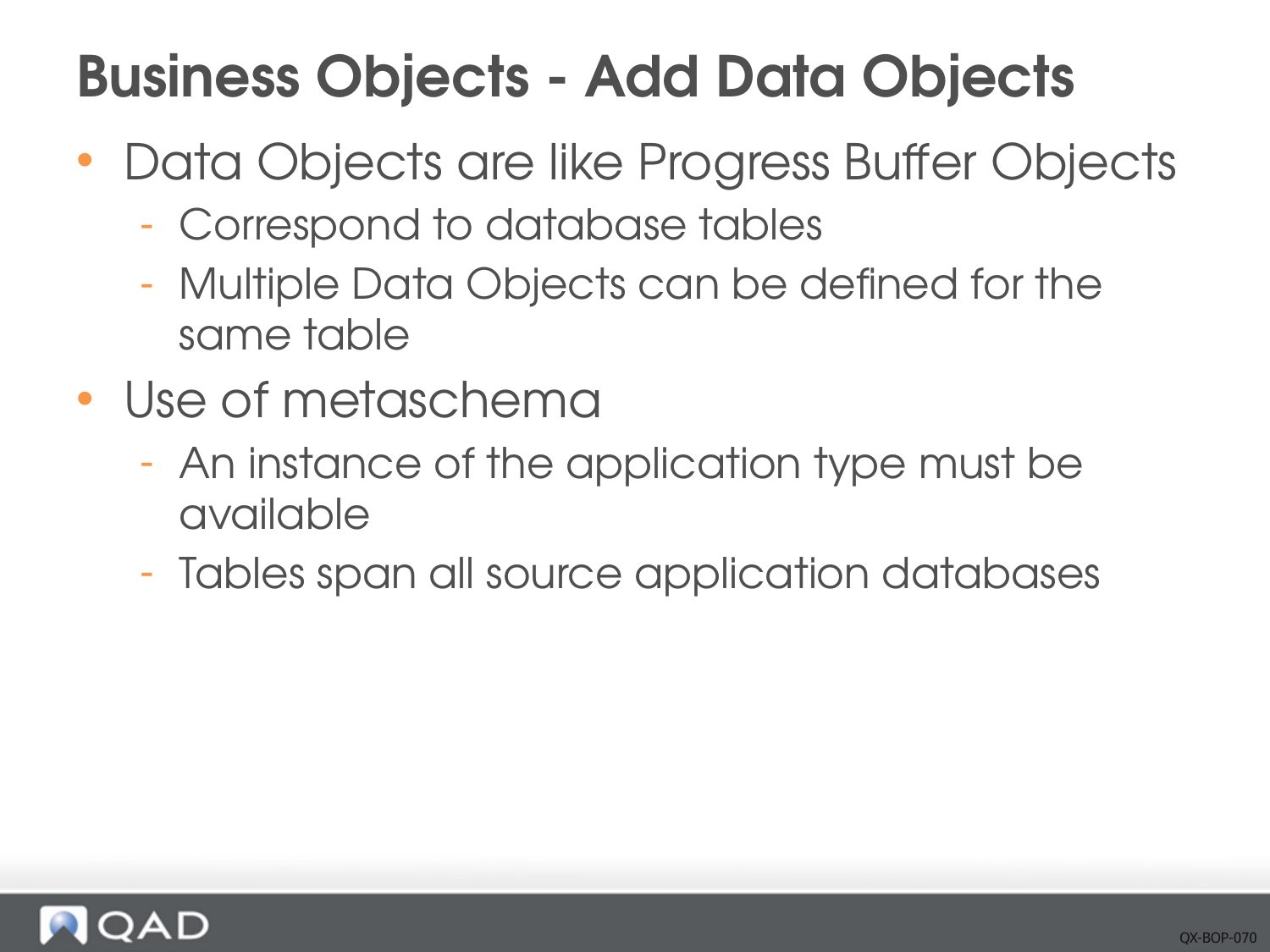

# Business Objects - Add Data Objects
Data Objects are like Progress Buffer Objects
Correspond to database tables
Multiple Data Objects can be defined for the same table
Use of metaschema
An instance of the application type must be available
Tables span all source application databases
QX-BOP-070